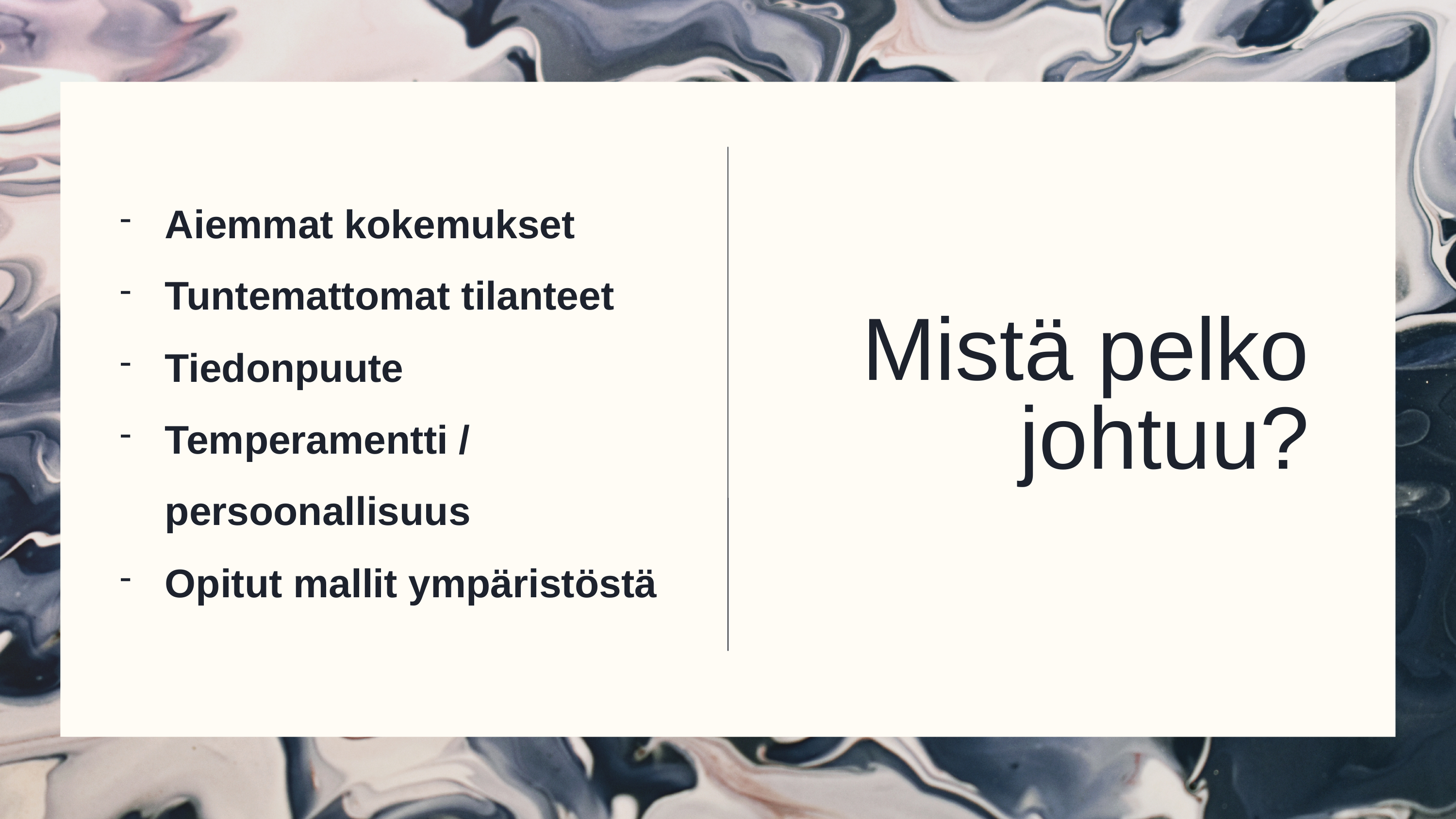

Aiemmat kokemukset
Tuntemattomat tilanteet
Tiedonpuute
Temperamentti / persoonallisuus
Opitut mallit ympäristöstä

Mistä pelko johtuu?